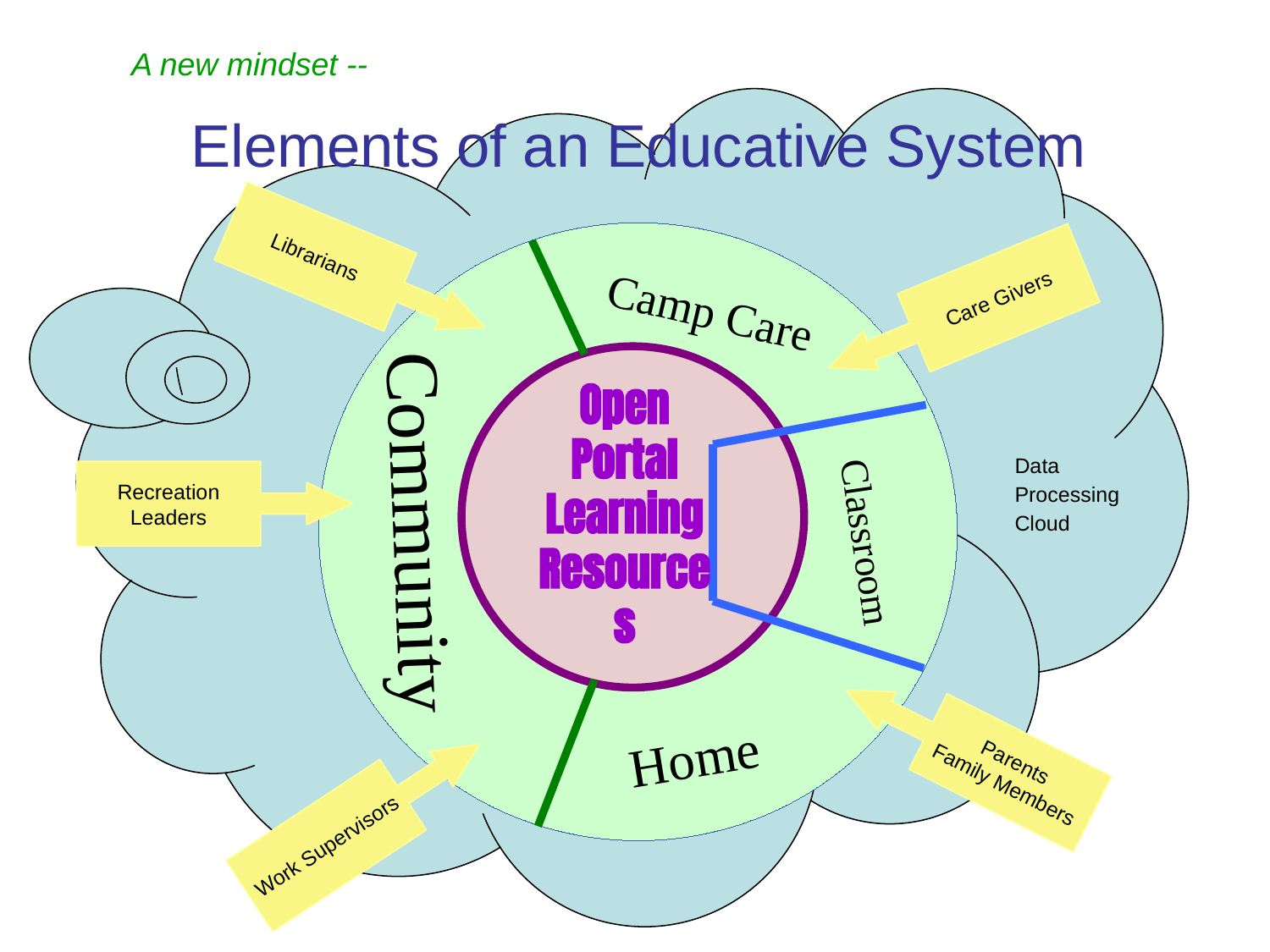

A new mindset --

# Elements of an Educative System

Librarians

Care Givers

Camp Care

Open Portal
Learning
Resources

Data
Processing
Cloud

Recreation
Leaders
Community
Classroom

Parents
Family Members

Work Supervisors
Home